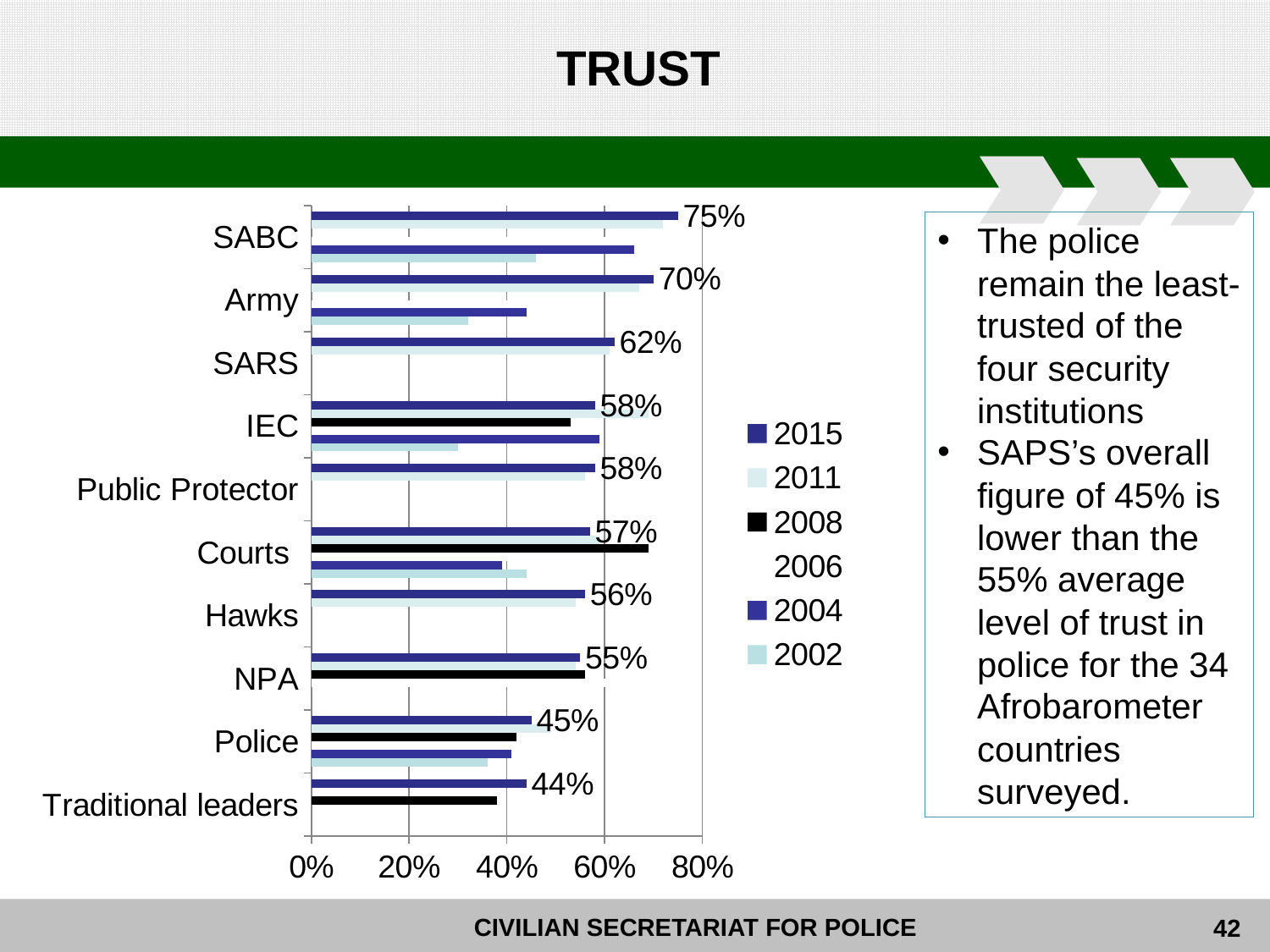

# TRUST

### Chart

| Category | 2002 | 2004 | 2006 | 2008 | 2011 | 2015 |
|---|---|---|---|---|---|---|
| Traditional leaders | None | None | None | 0.38 | None | 0.44 |
| Police | 0.36 | 0.41 | 0.48 | 0.42 | 0.49 | 0.45 |
| NPA | None | None | 0.62 | 0.56 | 0.54 | 0.55 |
| Hawks | None | None | None | None | 0.54 | 0.56 |
| Courts  | 0.44 | 0.39 | 0.57 | 0.69 | 0.59 | 0.57 |
| Public Protector | None | None | None | None | 0.56 | 0.58 |
| IEC | 0.3 | 0.59 | 0.56 | 0.53 | 0.69 | 0.58 |
| SARS | None | None | None | None | 0.61 | 0.62 |
| Army | 0.32 | 0.44 | 0.5 | None | 0.67 | 0.7 |
| SABC | 0.46 | 0.66 | 0.71 | None | 0.72 | 0.75 |
The police remain the least-trusted of the four security institutions
SAPS’s overall figure of 45% is lower than the 55% average level of trust in police for the 34 Afrobarometer countries surveyed.
42